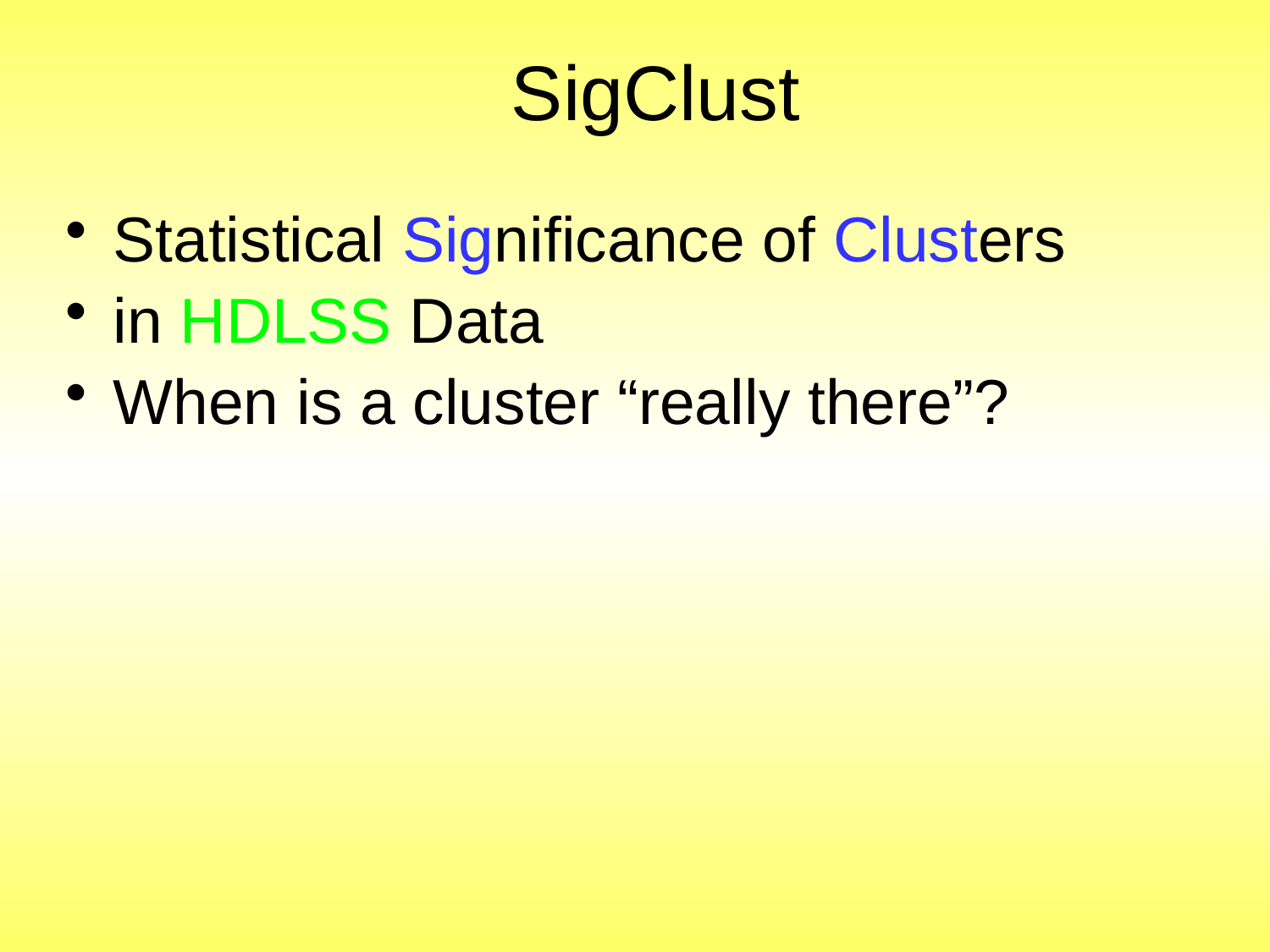

# SigClust
Statistical Significance of Clusters
in HDLSS Data
When is a cluster “really there”?